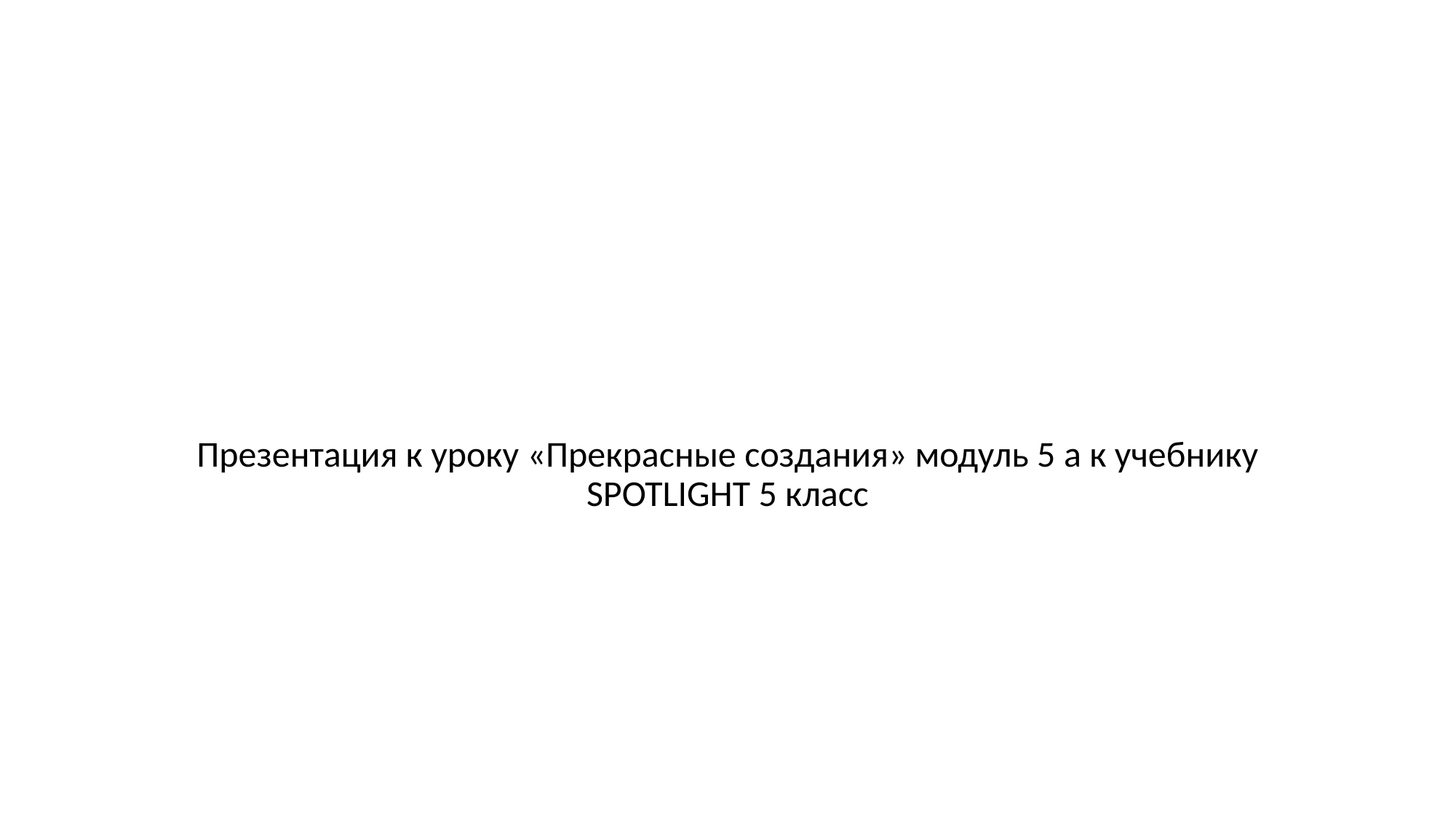

#
Презентация к уроку «Прекрасные создания» модуль 5 a к учебнику SPOTLIGHT 5 класс